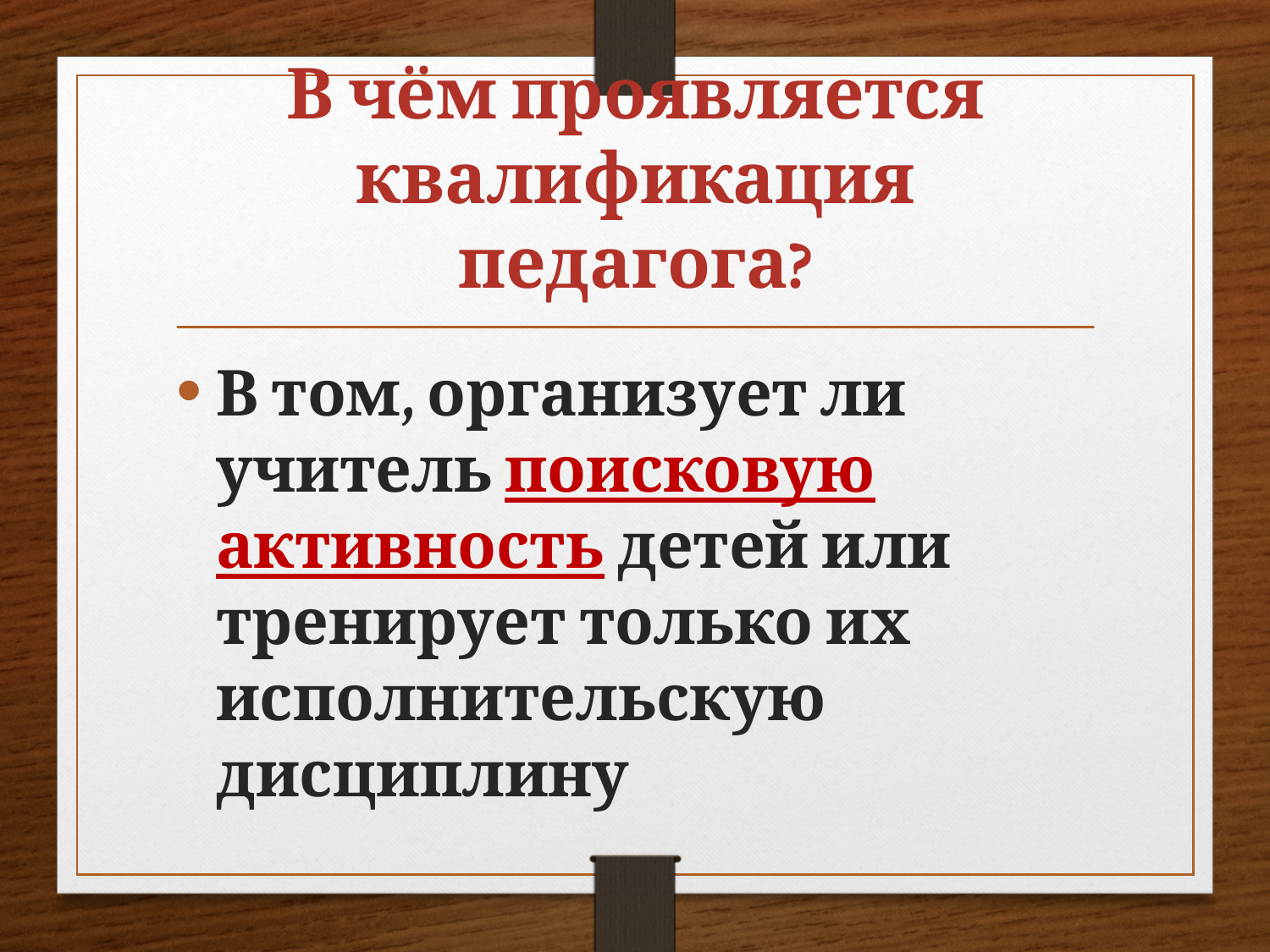

# В чём проявляется квалификация педагога?
В том, организует ли учитель поисковую активность детей или тренирует только их исполнительскую дисциплину